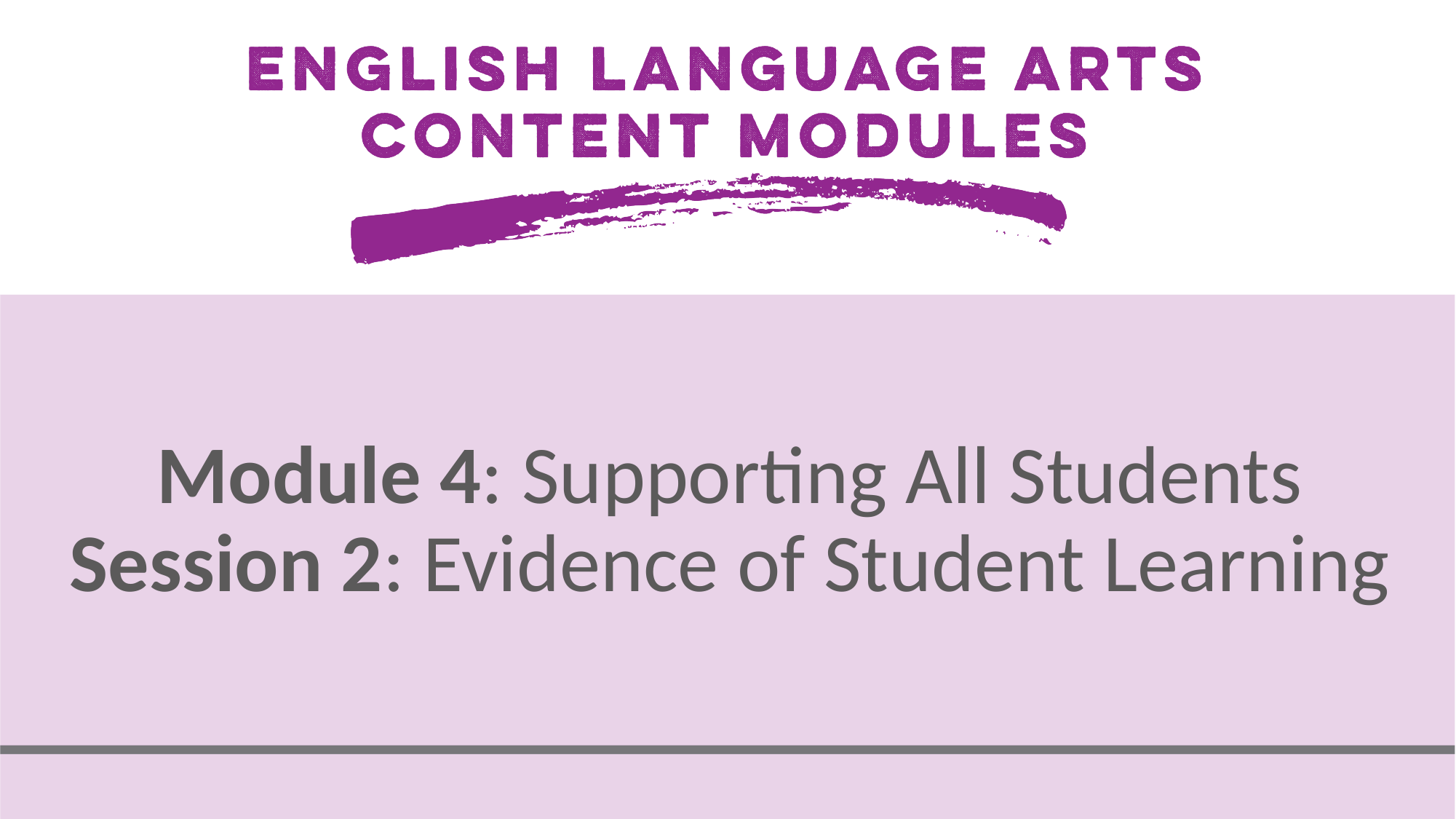

# Module 4: Supporting All Students Session 2: Evidence of Student Learning